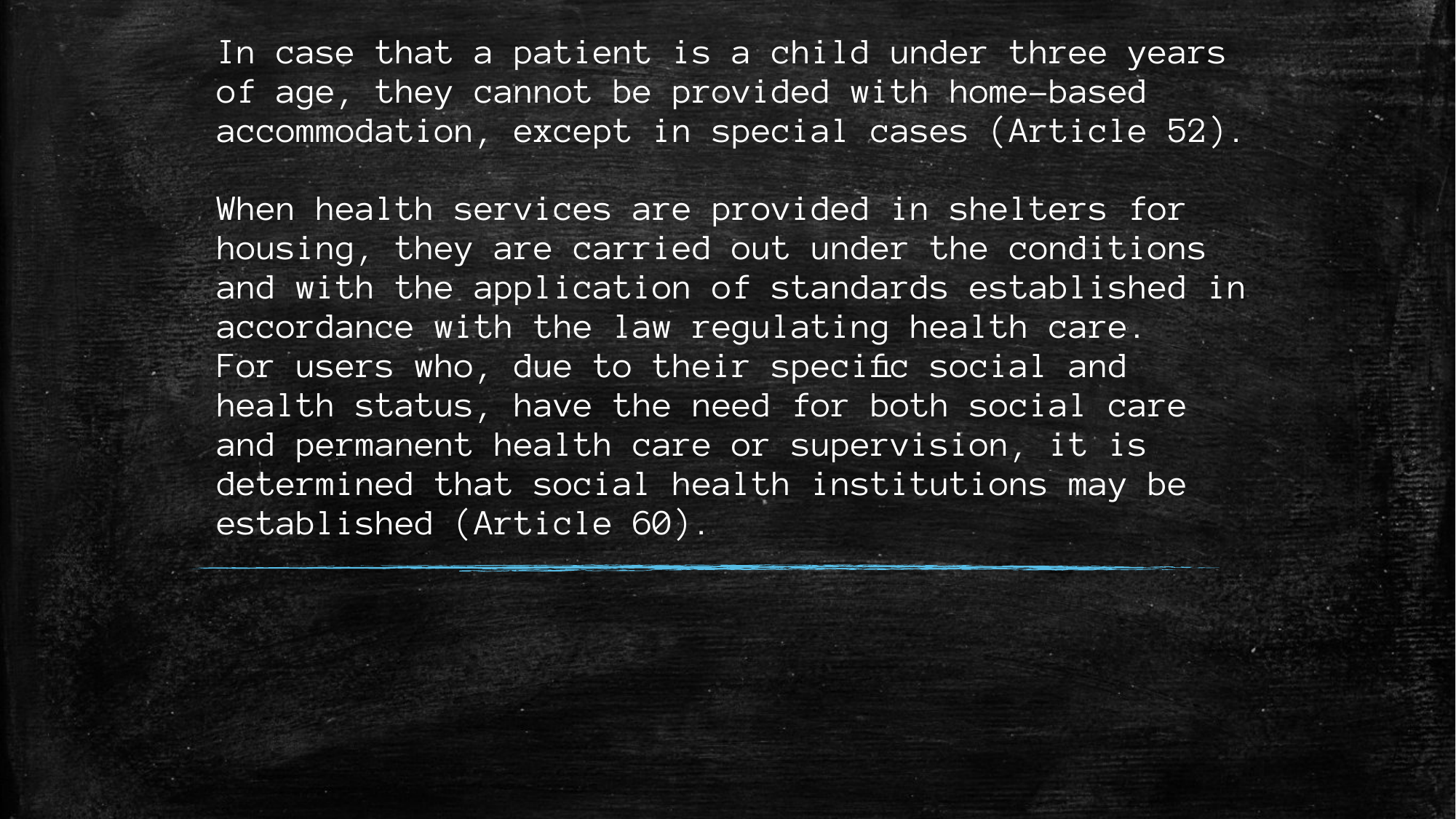

# In case that a patient is a child under three years of age, they cannot be provided with home-based accommodation, except in special cases (Article 52). When health services are provided in shelters for housing, they are carried out under the conditions and with the application of standards established in accordance with the law regulating health care. For users who, due to their speciﬁc social and health status, have the need for both social care and permanent health care or supervision, it is determined that social health institutions may be established (Article 60).